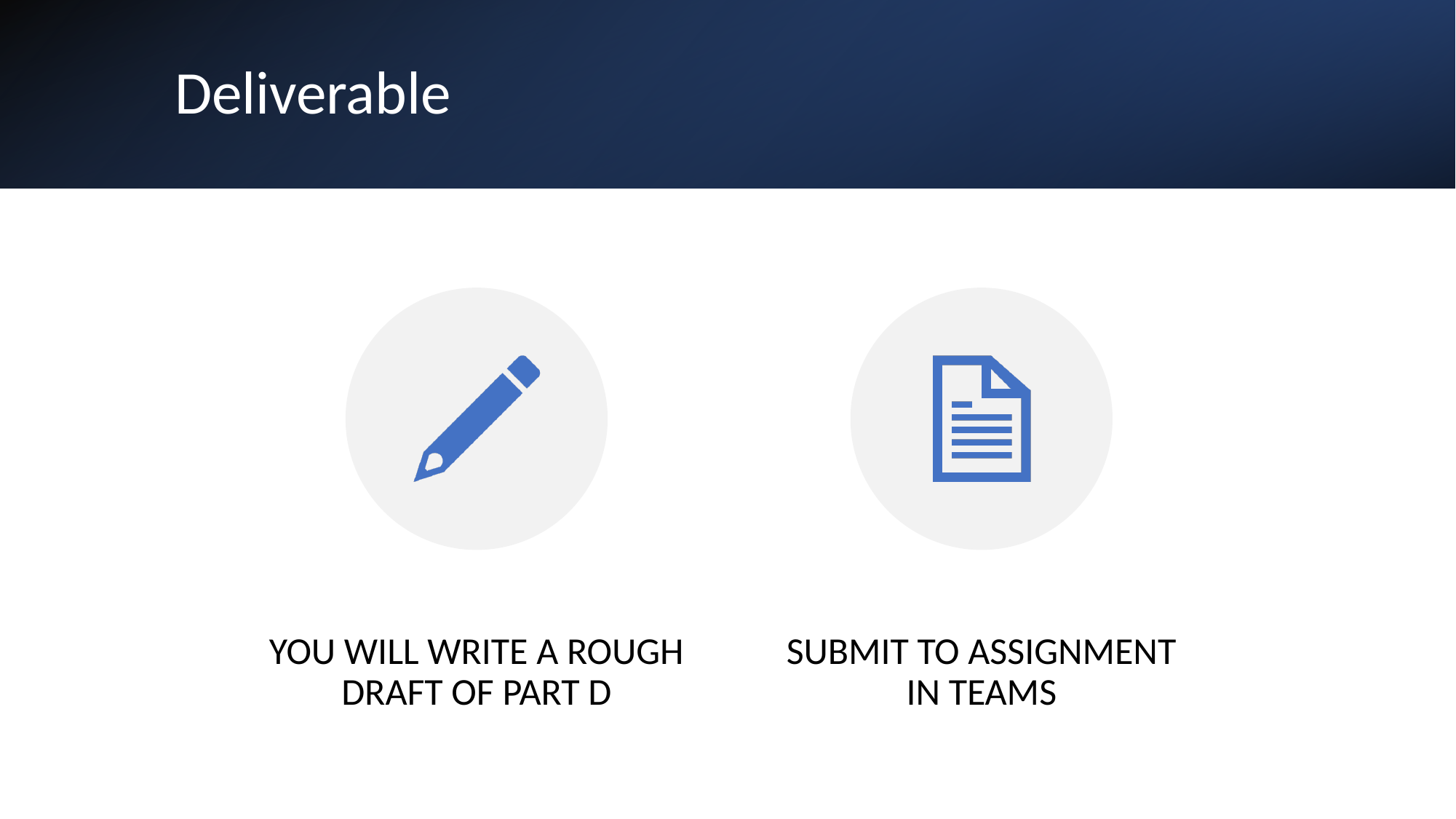

# Deliverable
You will write a rough draft of Part D
Submit to assignment in Teams